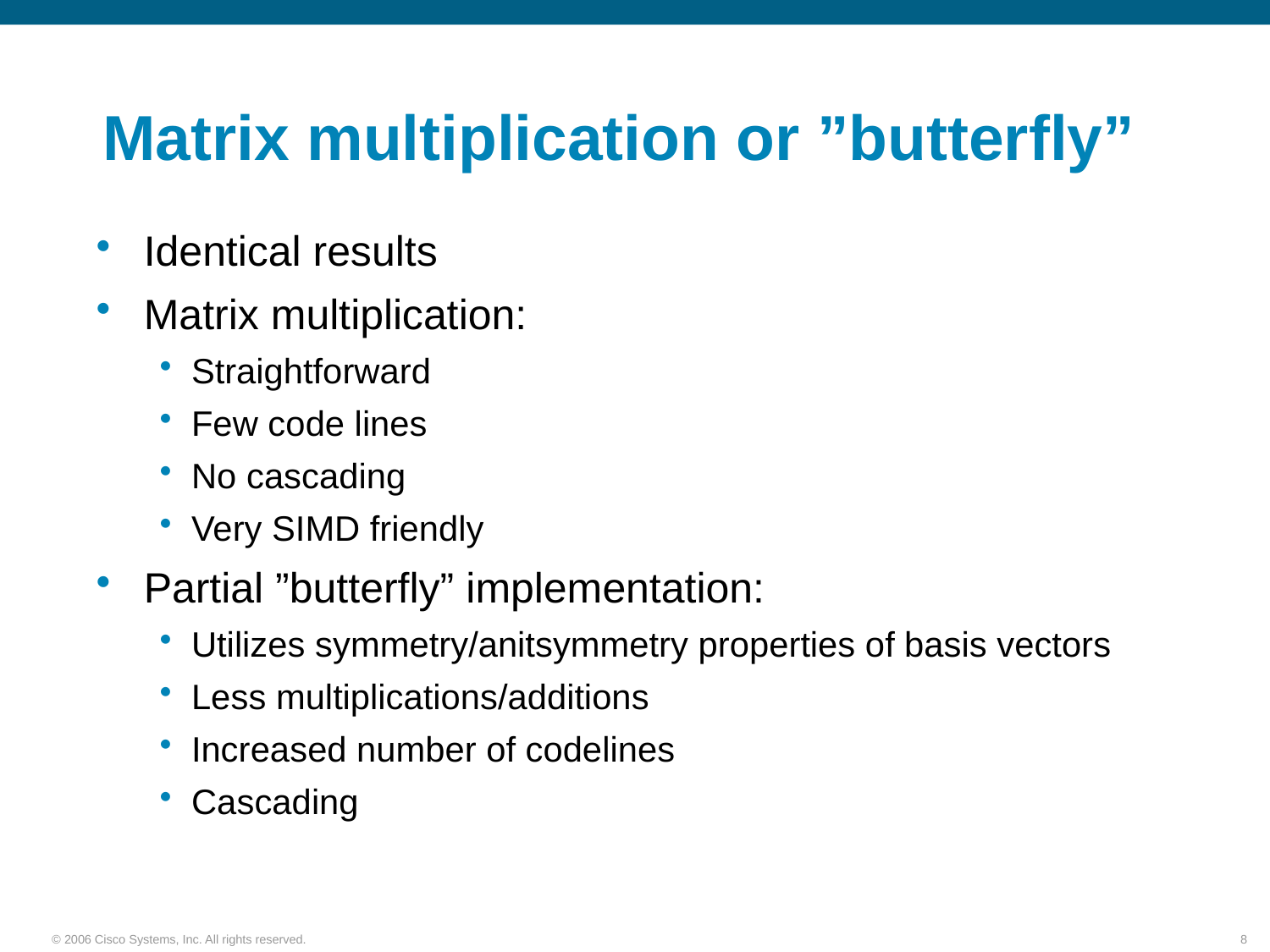

# Matrix multiplication or ”butterfly”
Identical results
Matrix multiplication:
Straightforward
Few code lines
No cascading
Very SIMD friendly
Partial ”butterfly” implementation:
Utilizes symmetry/anitsymmetry properties of basis vectors
Less multiplications/additions
Increased number of codelines
Cascading